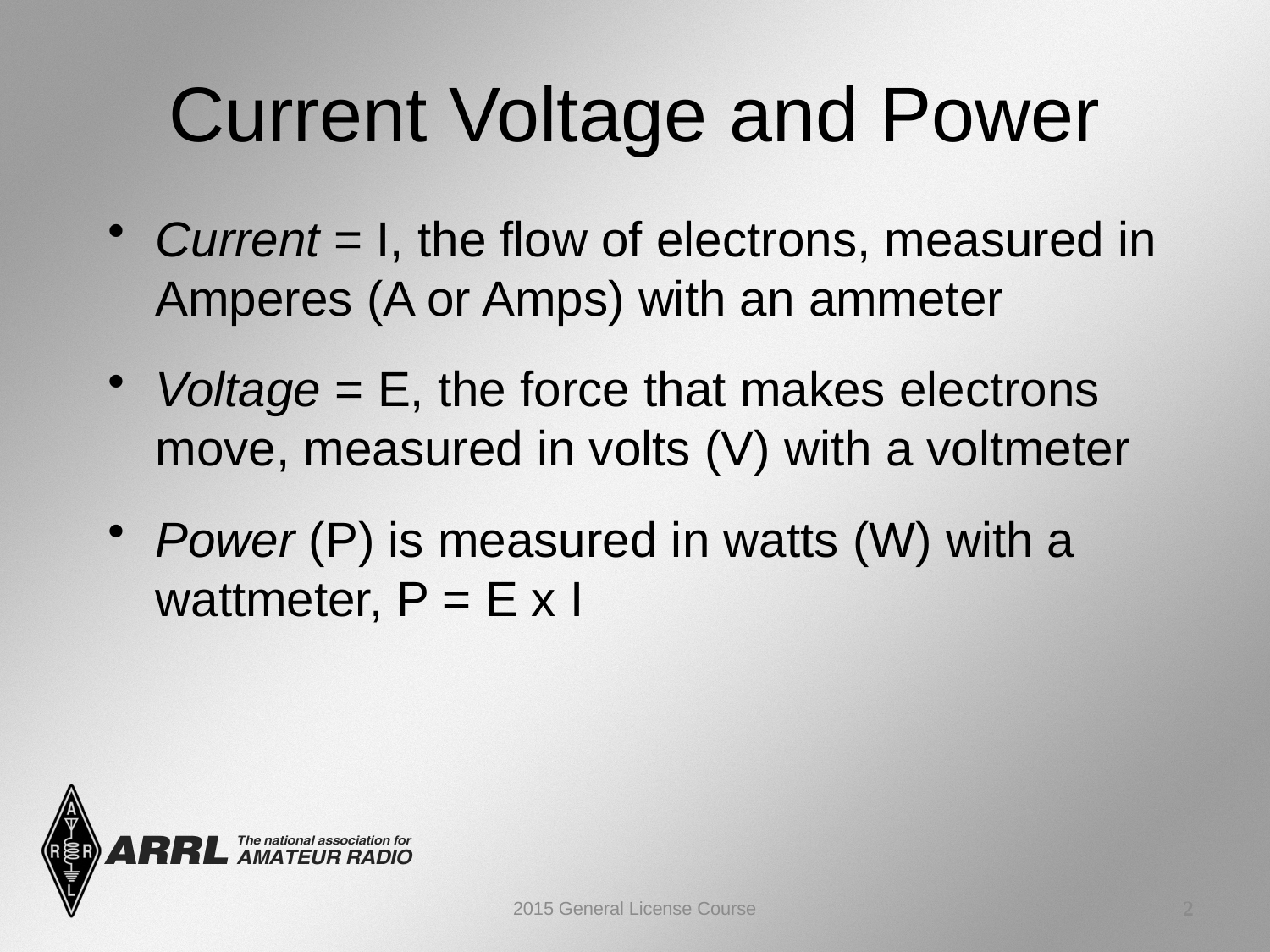

Current Voltage and Power
Current = I, the flow of electrons, measured in Amperes (A or Amps) with an ammeter
Voltage = E, the force that makes electrons move, measured in volts (V) with a voltmeter
Power (P) is measured in watts (W) with a wattmeter, P = E x I

2015 General License Course
2